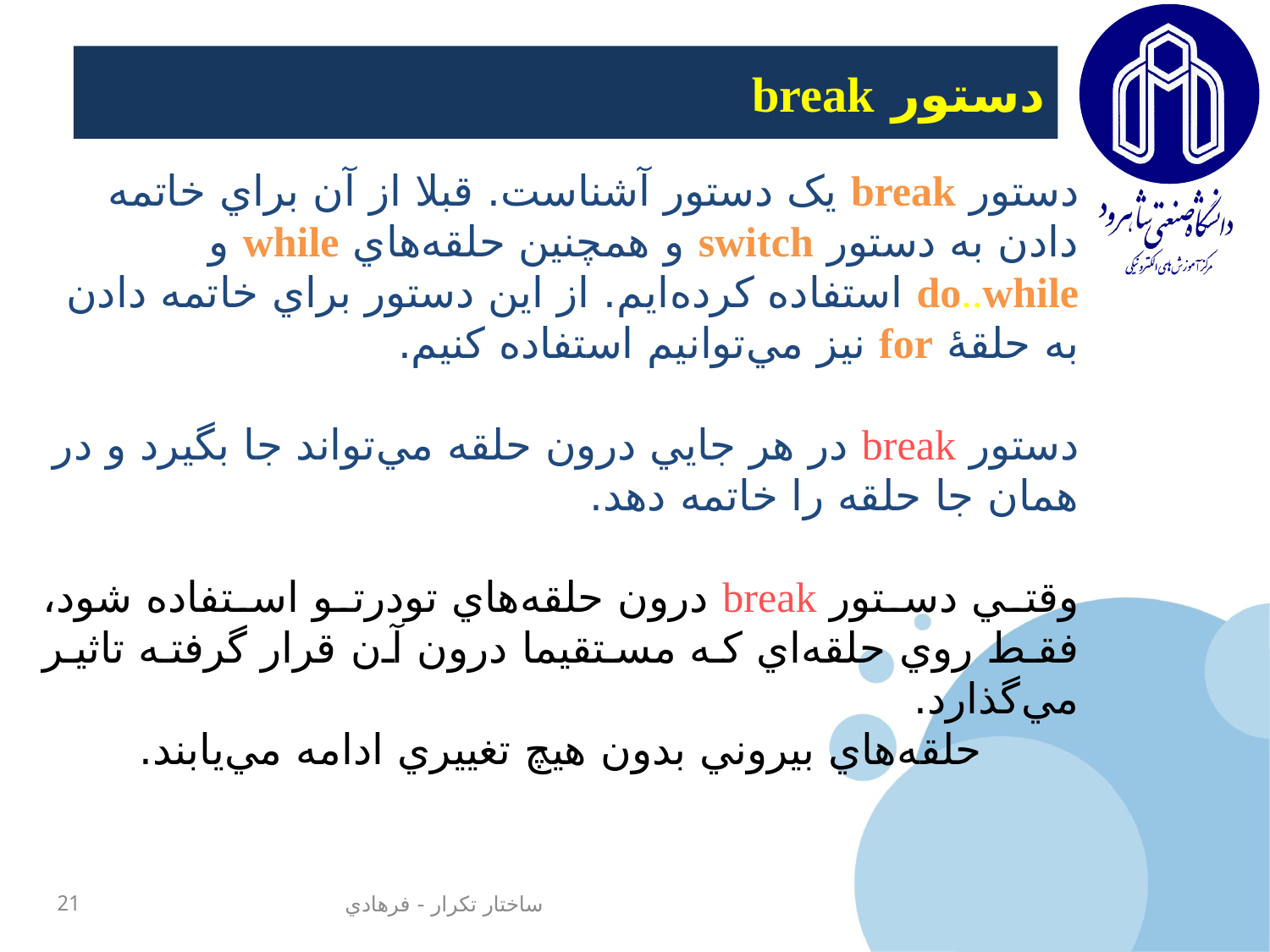

# دستور break
دستور break يک دستور آشناست. قبلا از آن براي خاتمه دادن به دستور switch و همچنين حلقه‌هاي while و do..while استفاده کرده‌ايم. از اين دستور براي خاتمه دادن به حلقۀ for نيز مي‌توانيم استفاده کنيم.

دستور break در هر جايي درون حلقه مي‌تواند جا بگيرد و در همان جا حلقه را خاتمه دهد.

وقتي دستور break درون حلقه‌هاي تودرتو استفاده شود، فقط روي حلقه‌اي که مستقيما درون آن قرار گرفته تاثير مي‌گذارد.
حلقه‌هاي بيروني بدون هيچ تغييري ادامه مي‌يابند.

21
ساختار تکرار - فرهادي